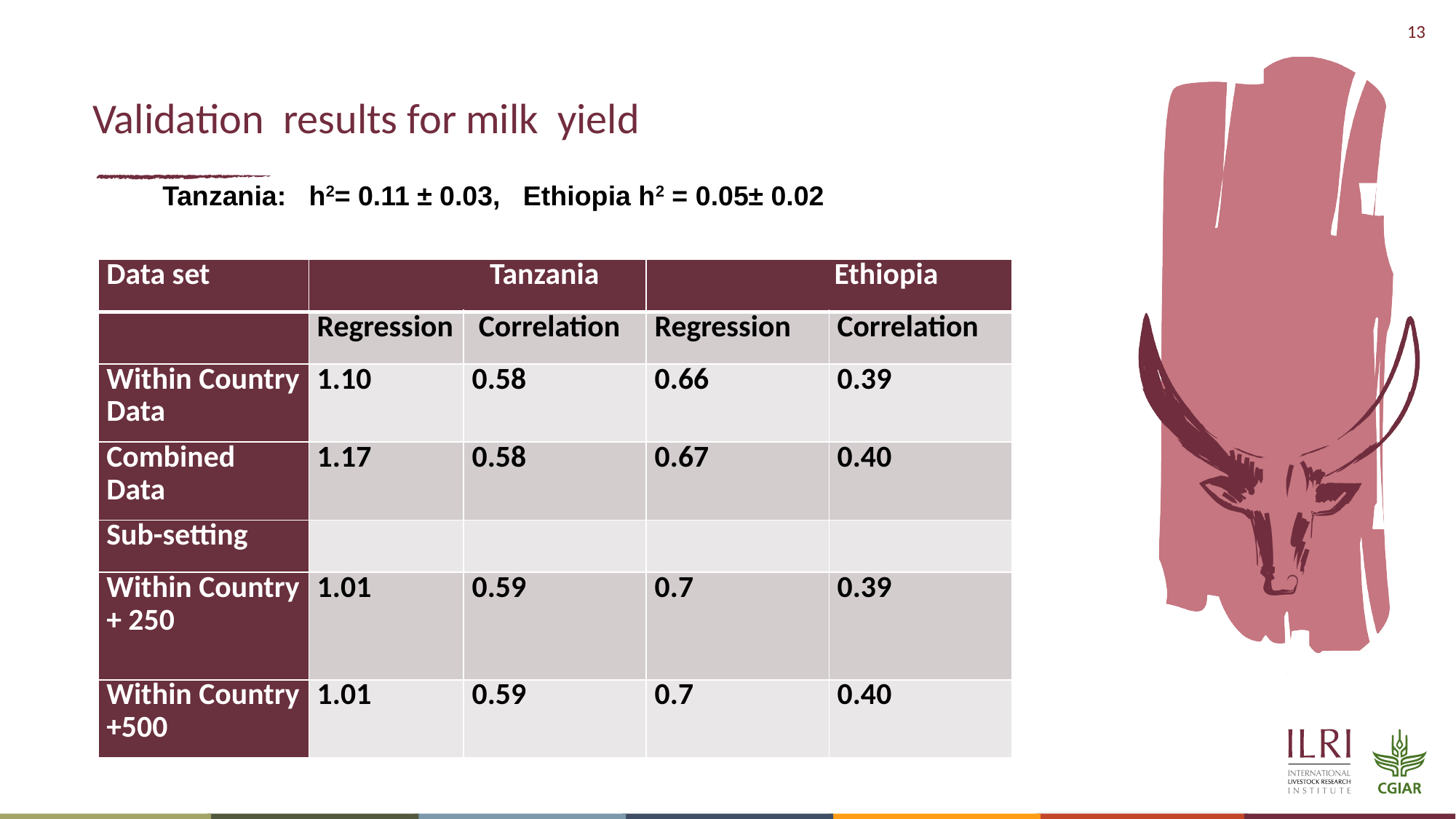

# Validation  results for milk  yield
Tanzania:   h2= 0.11 ± 0.03,   Ethiopia h2 = 0.05± 0.02
| Data set | Tanzania |  | Ethiopia |  |
| --- | --- | --- | --- | --- |
|  | Regression | Correlation | Regression | Correlation |
| Within Country Data | 1.10 | 0.58 | 0.66 | 0.39 |
| Combined Data | 1.17 | 0.58 | 0.67 | 0.40 |
| Sub-setting |  |  |  |  |
| Within Country + 250 | 1.01 | 0.59 | 0.7 | 0.39 |
| Within Country +500 | 1.01 | 0.59 | 0.7 | 0.40 |